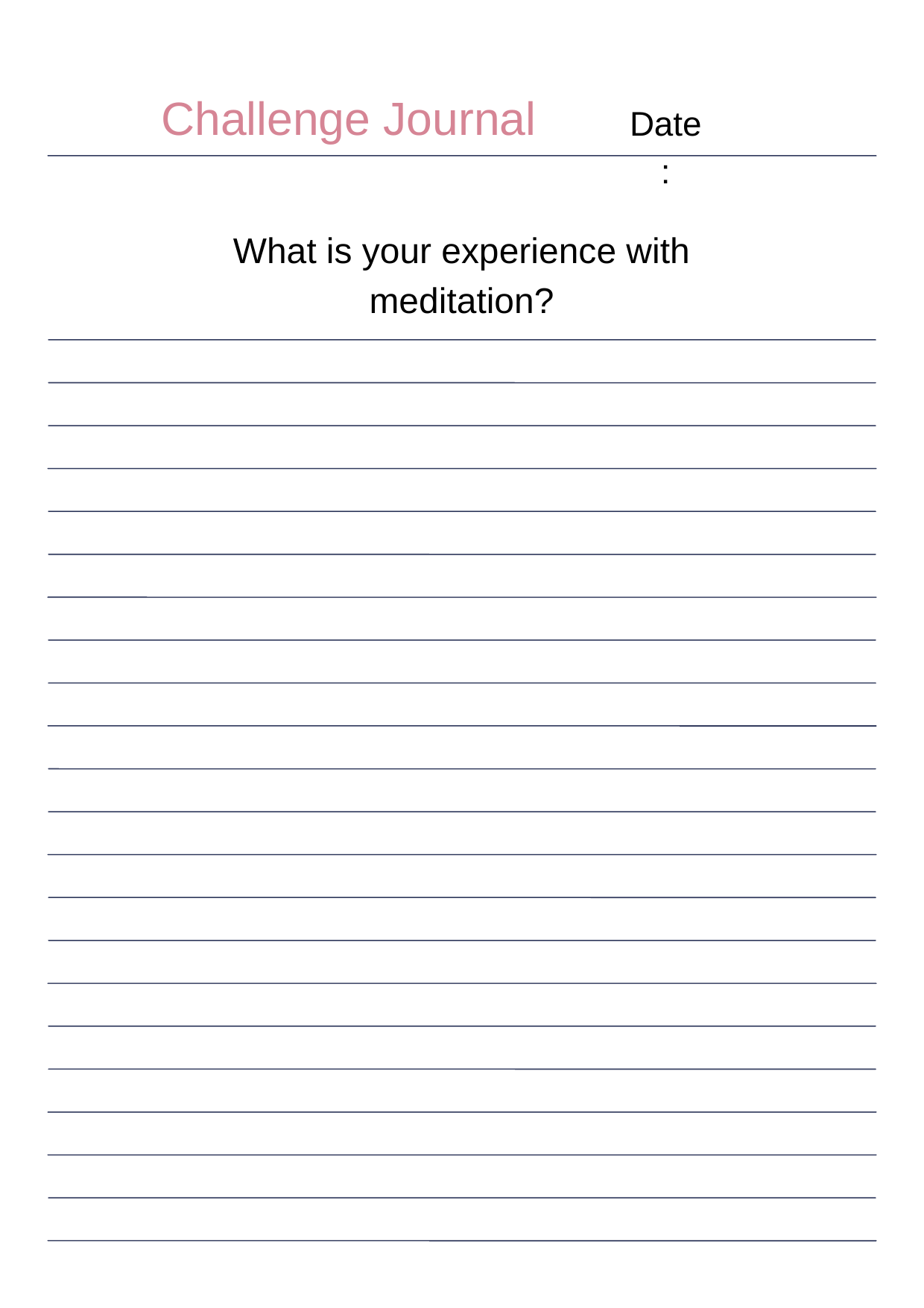

Challenge Journal
Date:

What is your experience with meditation?